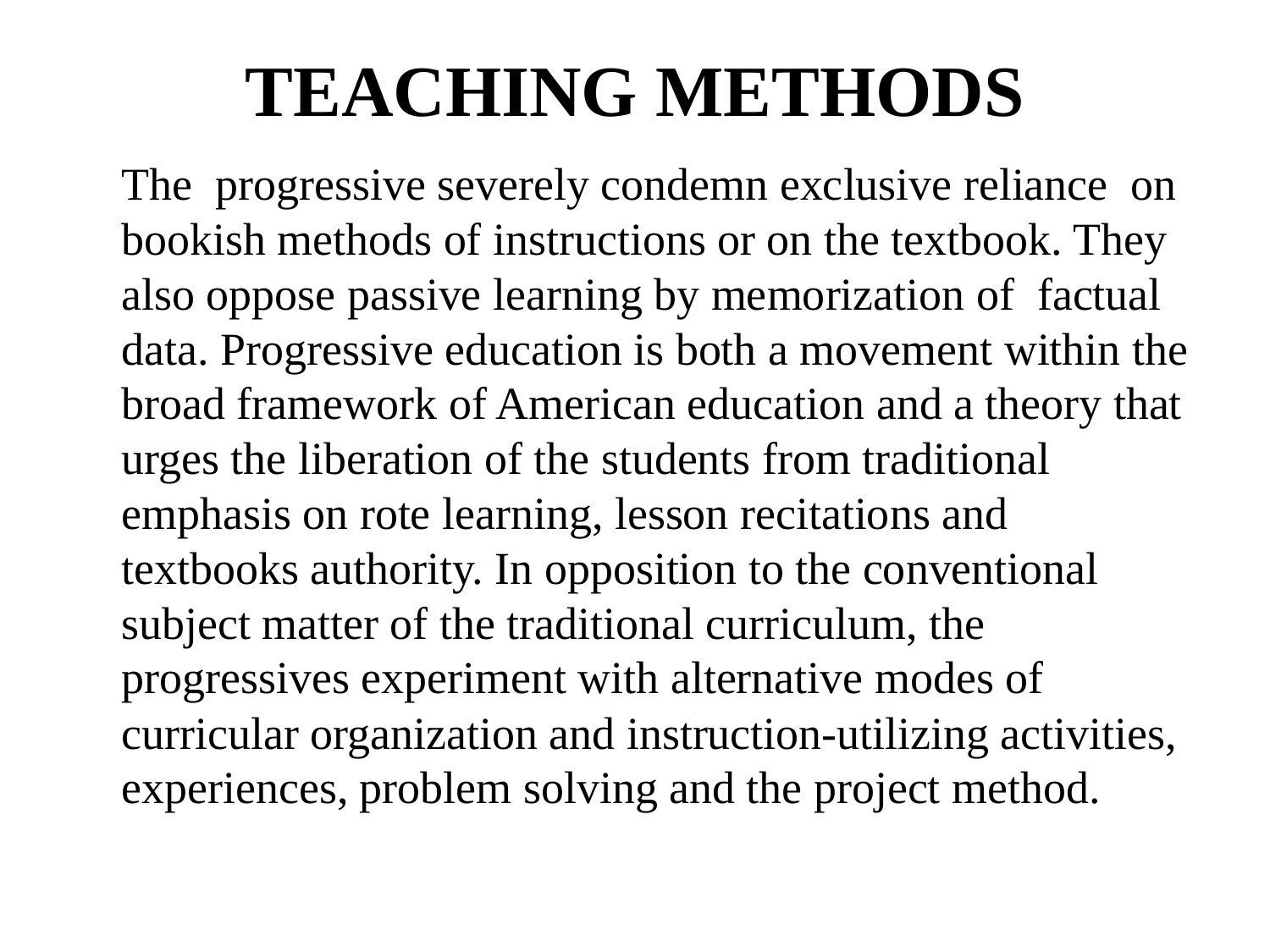

# TEACHING METHODS
	The  progressive severely condemn exclusive reliance  on bookish methods of instructions or on the textbook. They also oppose passive learning by memorization of  factual data. Progressive education is both a movement within the broad framework of American education and a theory that urges the liberation of the students from traditional emphasis on rote learning, lesson recitations and textbooks authority. In opposition to the conventional subject matter of the traditional curriculum, the progressives experiment with alternative modes of curricular organization and instruction-utilizing activities, experiences, problem solving and the project method.